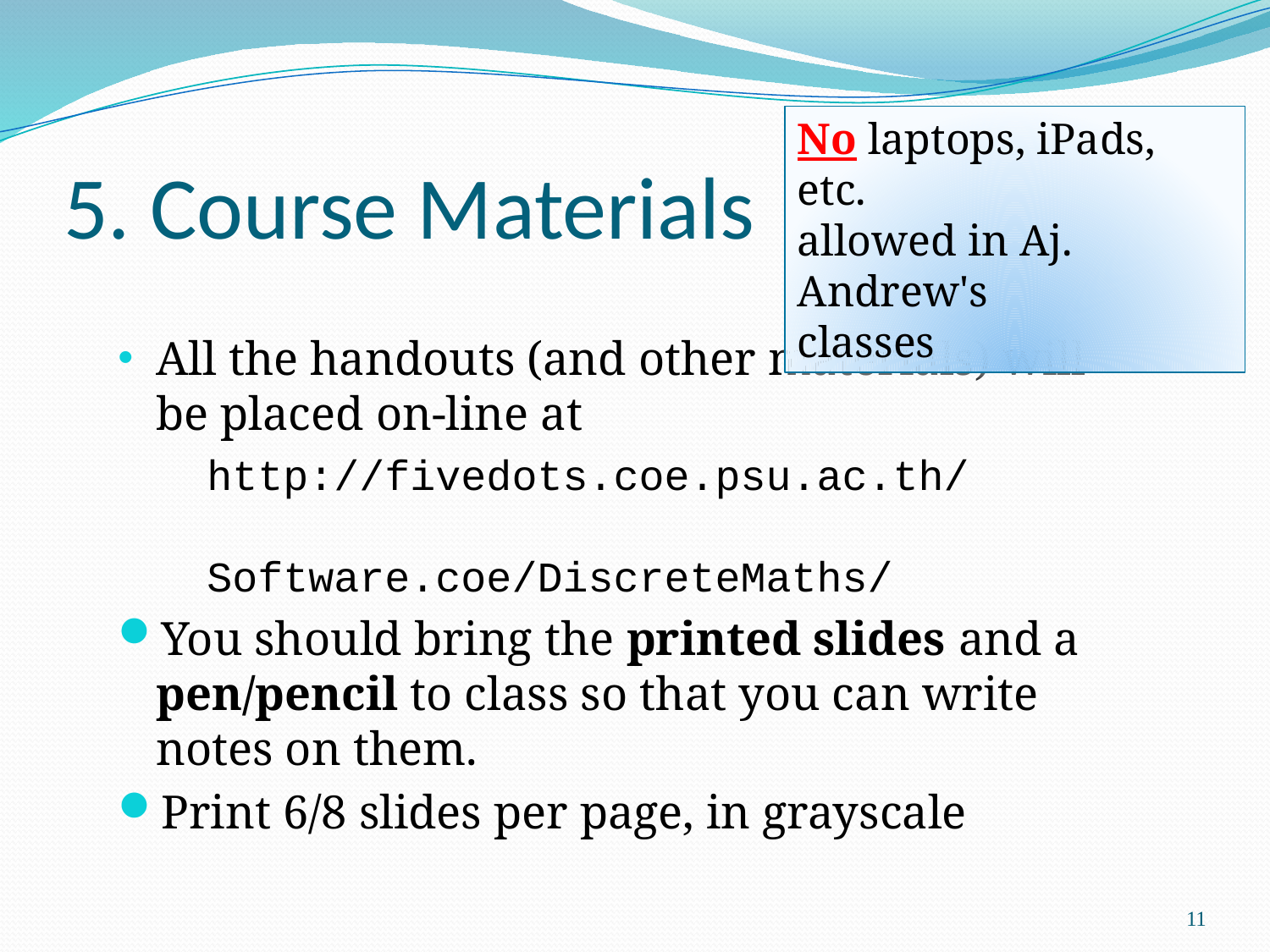

# 5. Course Materials
No laptops, iPads, etc.
allowed in Aj. Andrew's
classes
All the handouts (and other materials) will be placed on-line at
	http://fivedots.coe.psu.ac.th/
	     Software.coe/DiscreteMaths/
You should bring the printed slides and a pen/pencil to class so that you can write notes on them.
Print 6/8 slides per page, in grayscale
11